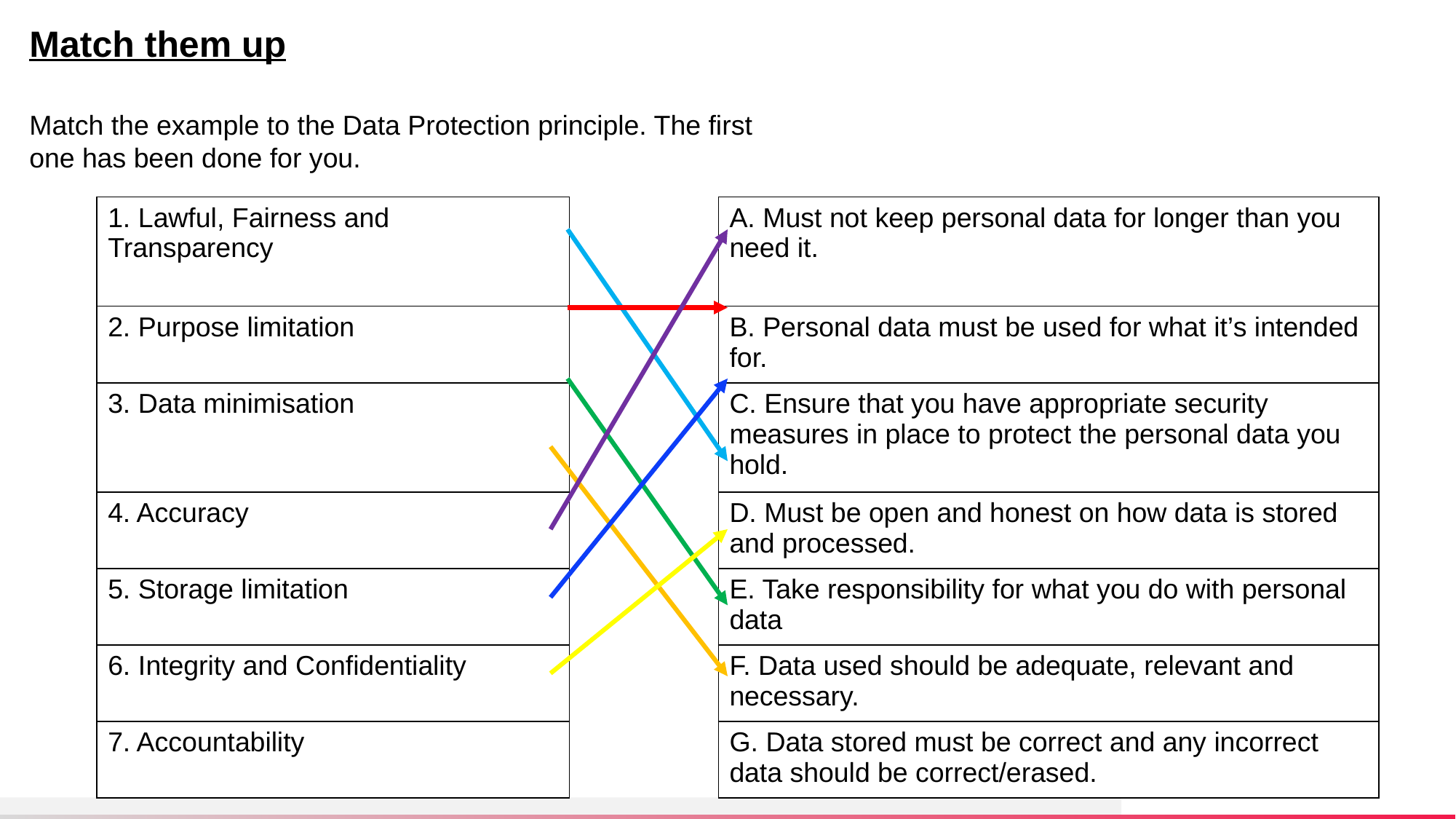

Match them up

Match the example to the Data Protection principle. The first one has been done for you.
| 1. Lawful, Fairness and Transparency |  | A. Must not keep personal data for longer than you need it. |
| --- | --- | --- |
| 2. Purpose limitation |  | B. Personal data must be used for what it’s intended for. |
| 3. Data minimisation |  | C. Ensure that you have appropriate security measures in place to protect the personal data you hold. |
| 4. Accuracy |  | D. Must be open and honest on how data is stored and processed. |
| 5. Storage limitation |  | E. Take responsibility for what you do with personal data |
| 6. Integrity and Confidentiality |  | F. Data used should be adequate, relevant and necessary. |
| 7. Accountability |  | G. Data stored must be correct and any incorrect data should be correct/erased. |